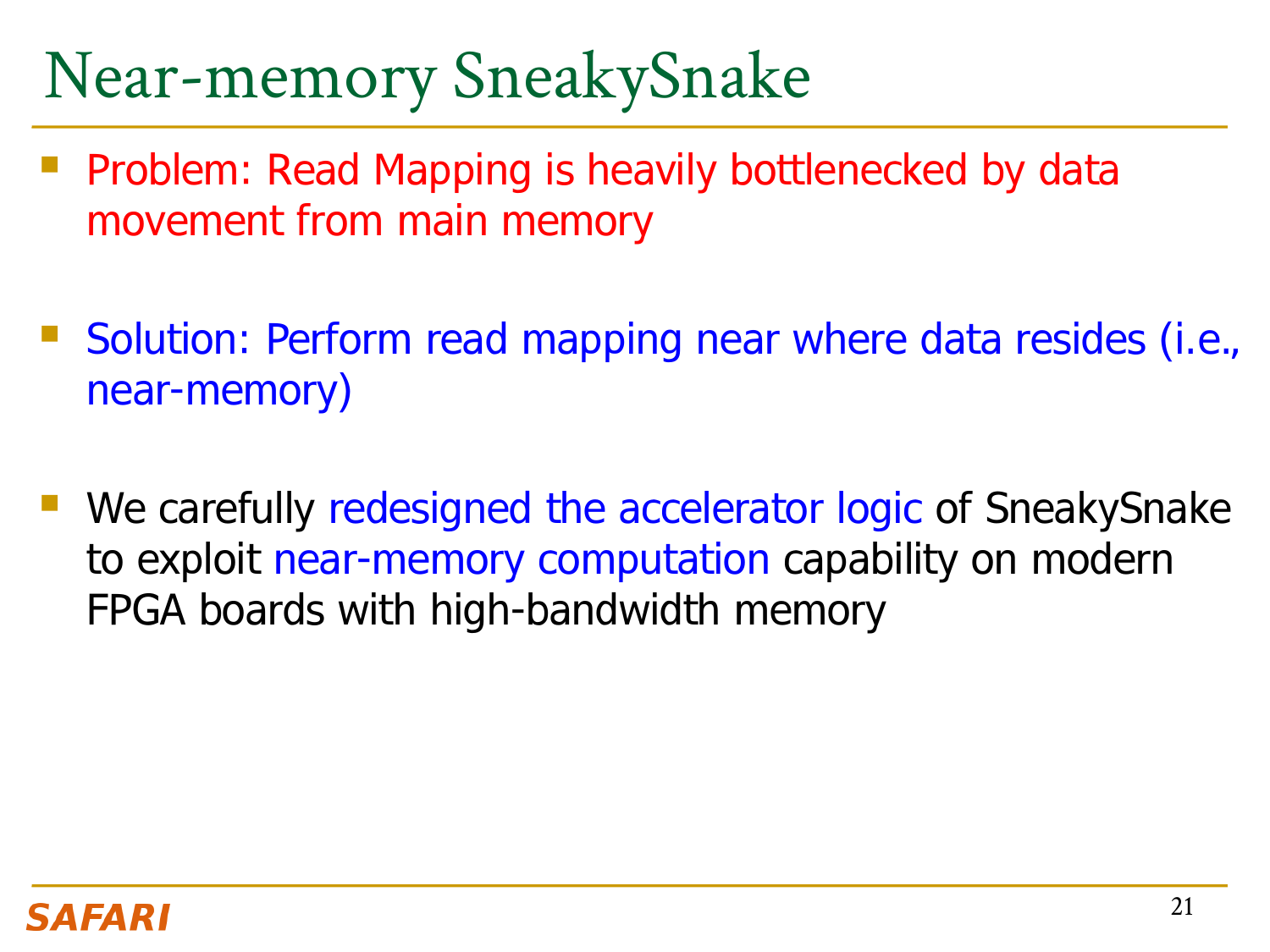

# Near-memory SneakySnake
Problem: Read Mapping is heavily bottlenecked by data movement from main memory

Solution: Perform read mapping near where data resides (i.e., near-memory)

We carefully redesigned the accelerator logic of SneakySnake to exploit near-memory computation capability on modern FPGA boards with high-bandwidth memory

21